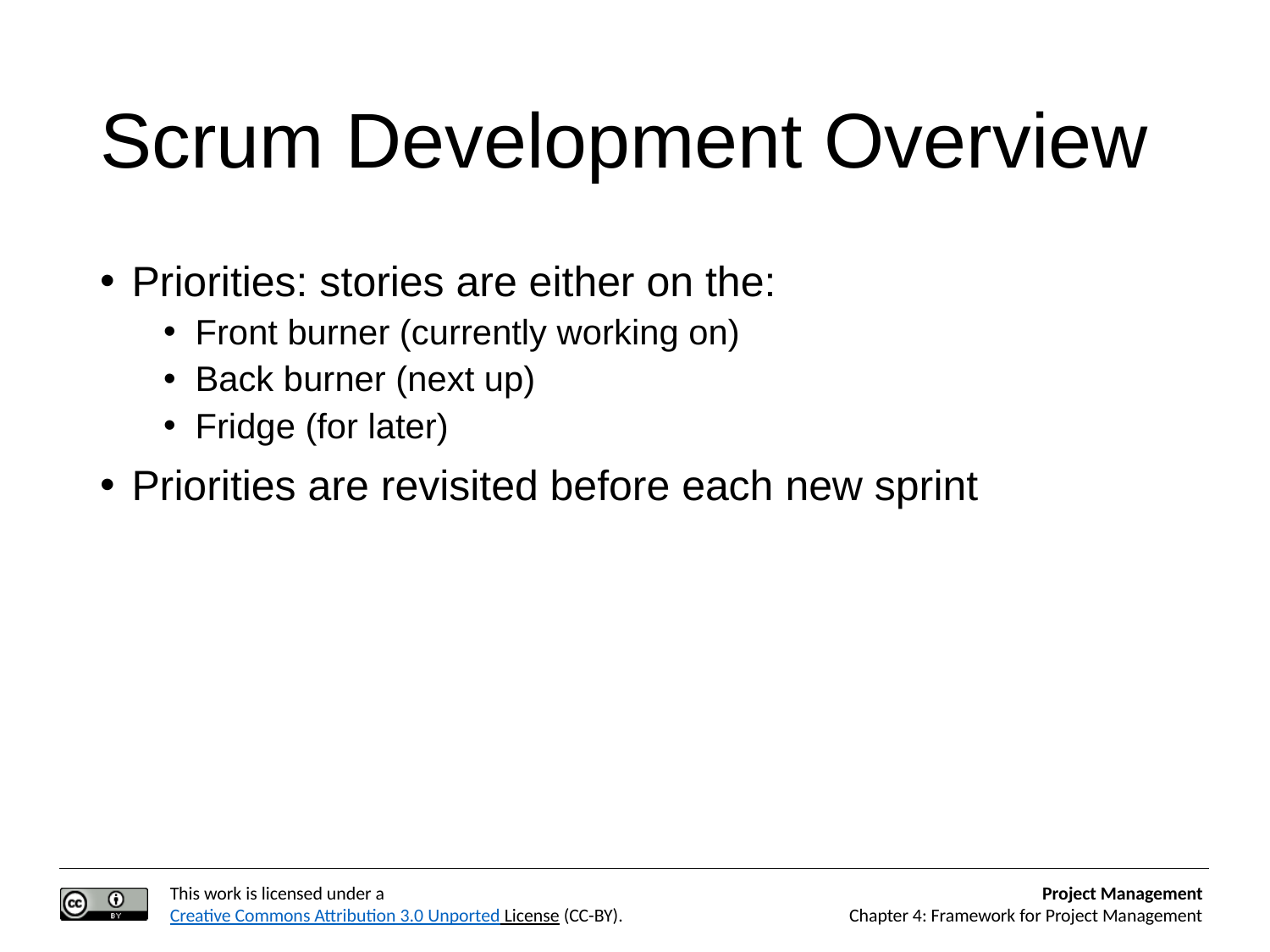

# Scrum Development Overview
Priorities: stories are either on the:
Front burner (currently working on)
Back burner (next up)
Fridge (for later)
Priorities are revisited before each new sprint